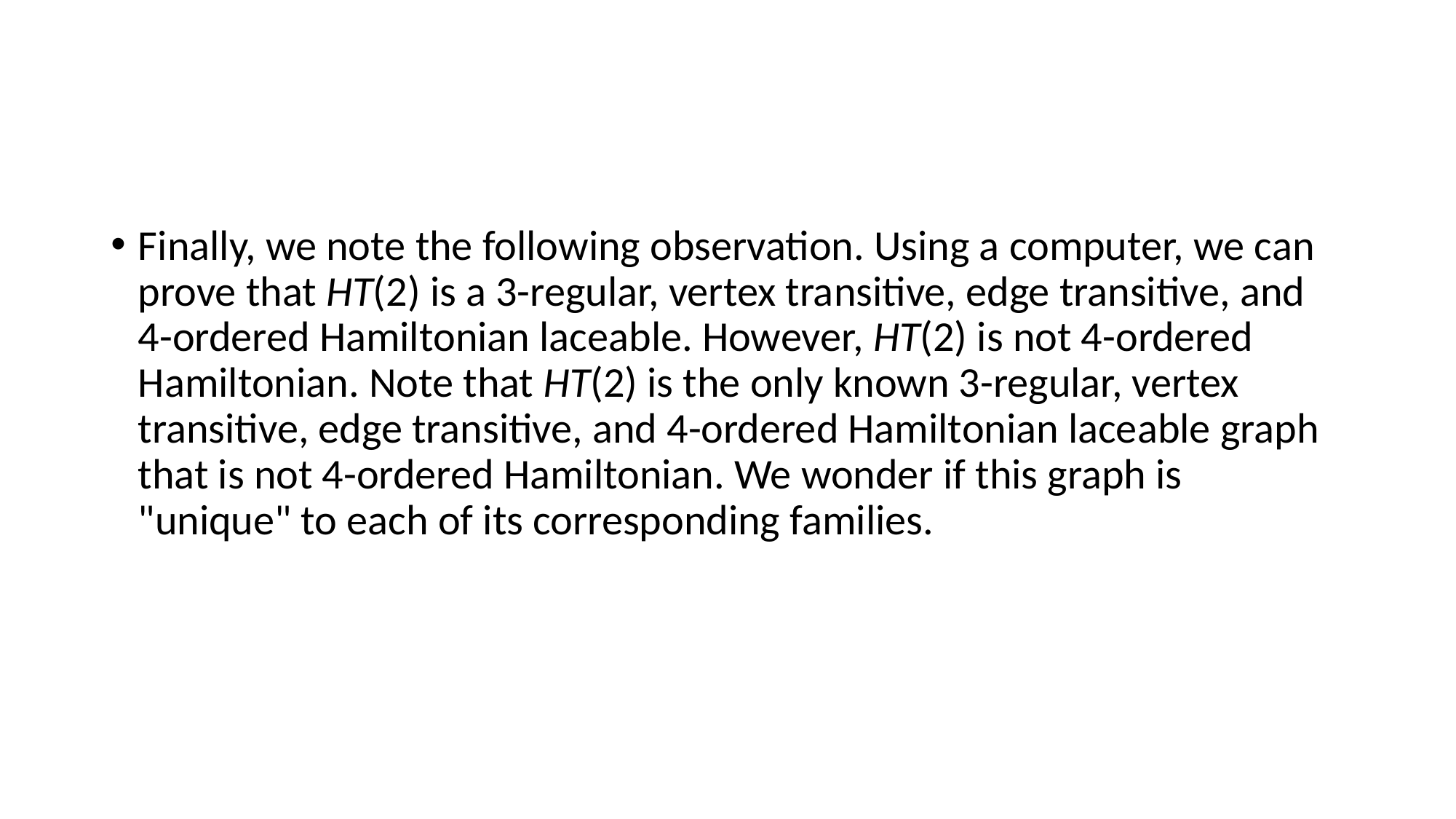

#
Finally, we note the following observation. Using a computer, we can prove that HT(2) is a 3-regular, vertex transitive, edge transitive, and 4-ordered Hamiltonian laceable. However, HT(2) is not 4-ordered Hamiltonian. Note that HT(2) is the only known 3-regular, vertex transitive, edge transitive, and 4-ordered Hamiltonian laceable graph that is not 4-ordered Hamiltonian. We wonder if this graph is "unique" to each of its corresponding families.